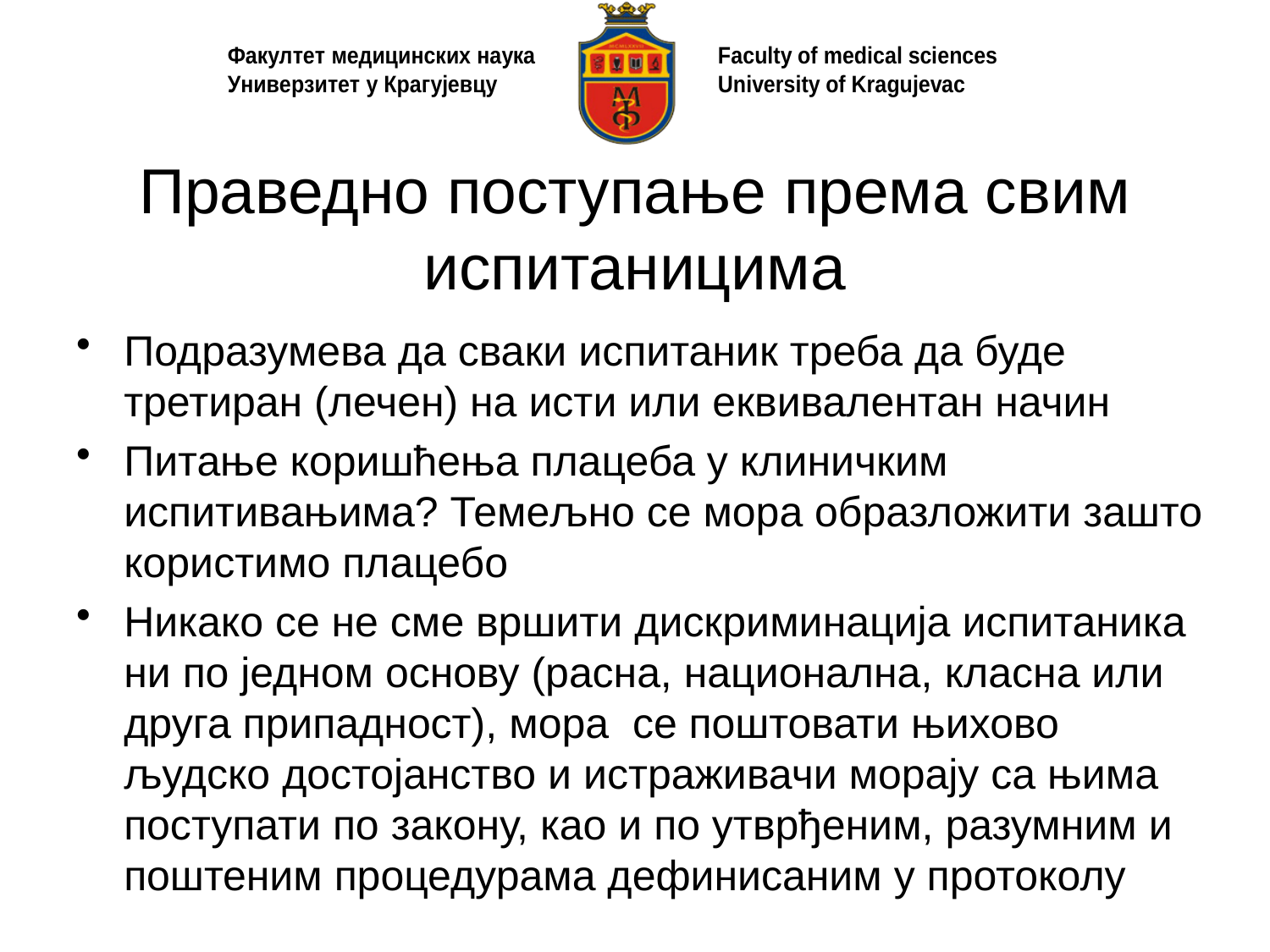

# Праведно поступање према свим испитаницима
Подразумева да сваки испитаник треба да буде третиран (лечен) на исти или еквивалентан начин
Питање коришћења плацеба у клиничким испитивањима? Темељно се мора образложити зашто користимо плацебо
Никако се не сме вршити дискриминација испитаника ни по једном основу (расна, национална, класна или друга припадност), мора  се поштовати њихово људско достојанство и истраживачи морају са њима поступати по закону, као и по утврђеним, разумним и поштеним процедурама дефинисаним у протоколу